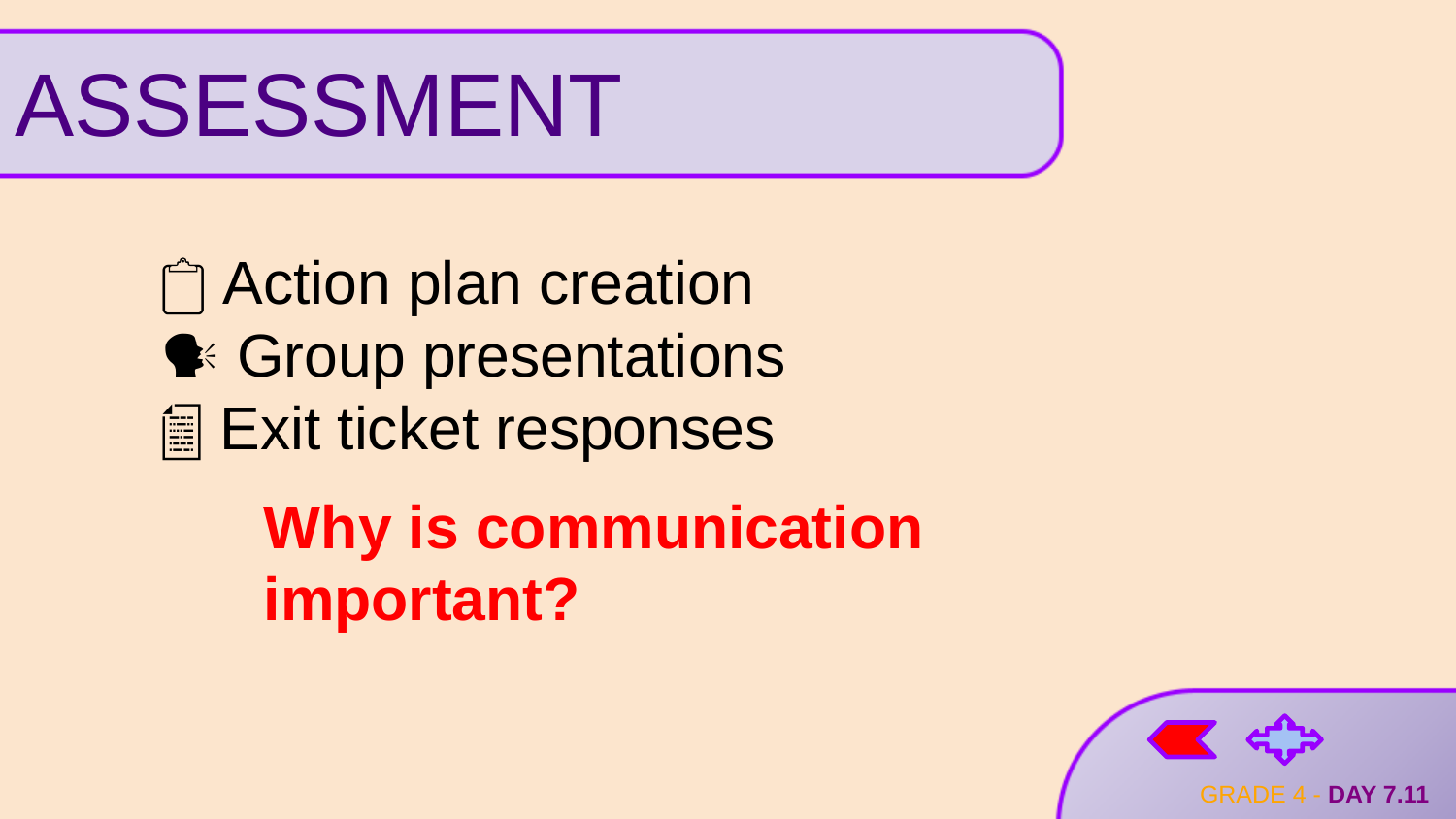

# ASSESSMENT

📋 Action plan creation
🗣 Group presentations
📄 Exit ticket responses
Why is communication important?

GRADE 4 - DAY 7.11